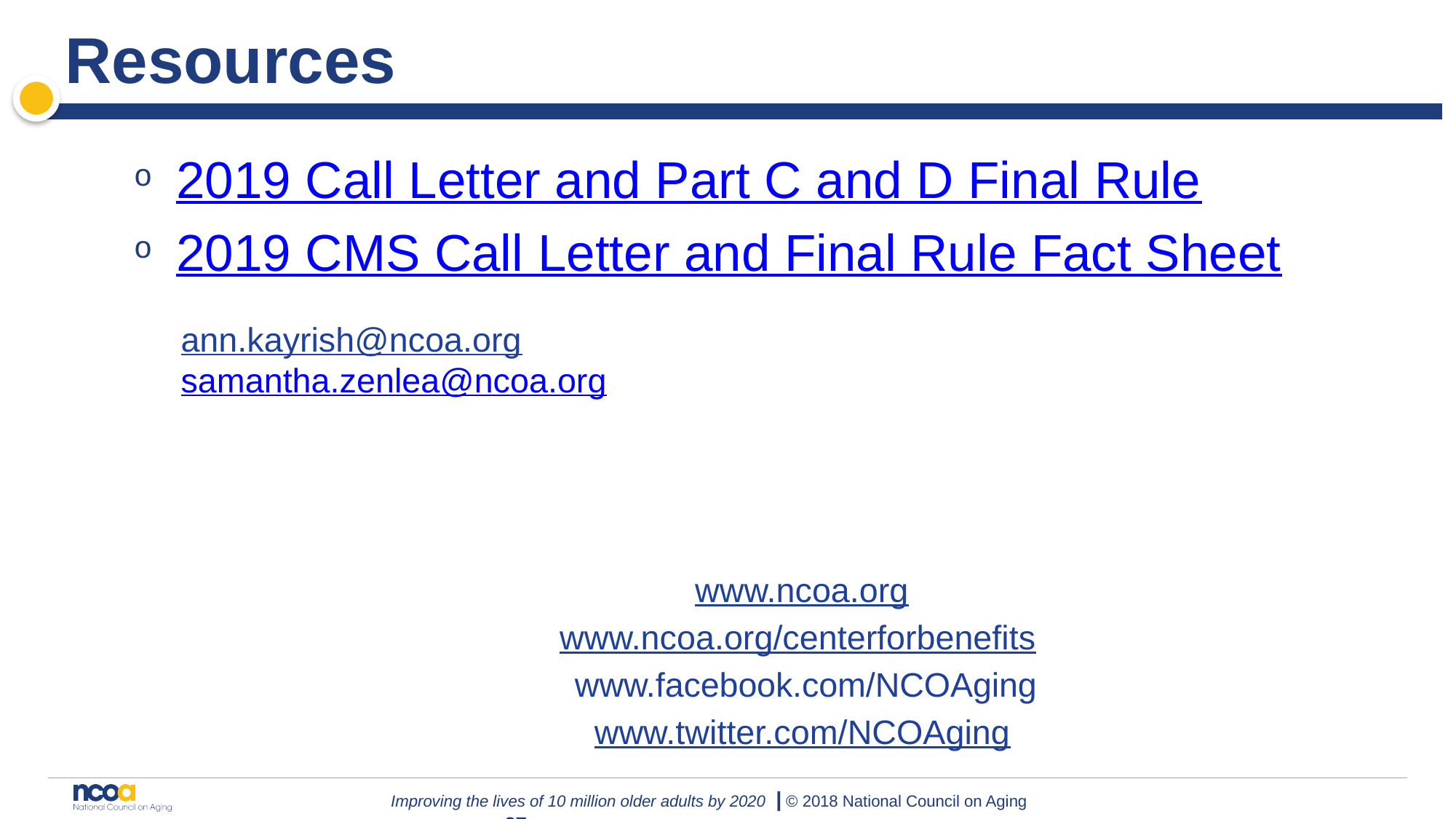

# Resources
2019 Call Letter and Part C and D Final Rule
2019 CMS Call Letter and Final Rule Fact Sheet

ann.kayrish@ncoa.org
samantha.zenlea@ncoa.org

www.ncoa.org
www.ncoa.org/centerforbenefits
www.facebook.com/NCOAging
www.twitter.com/NCOAging